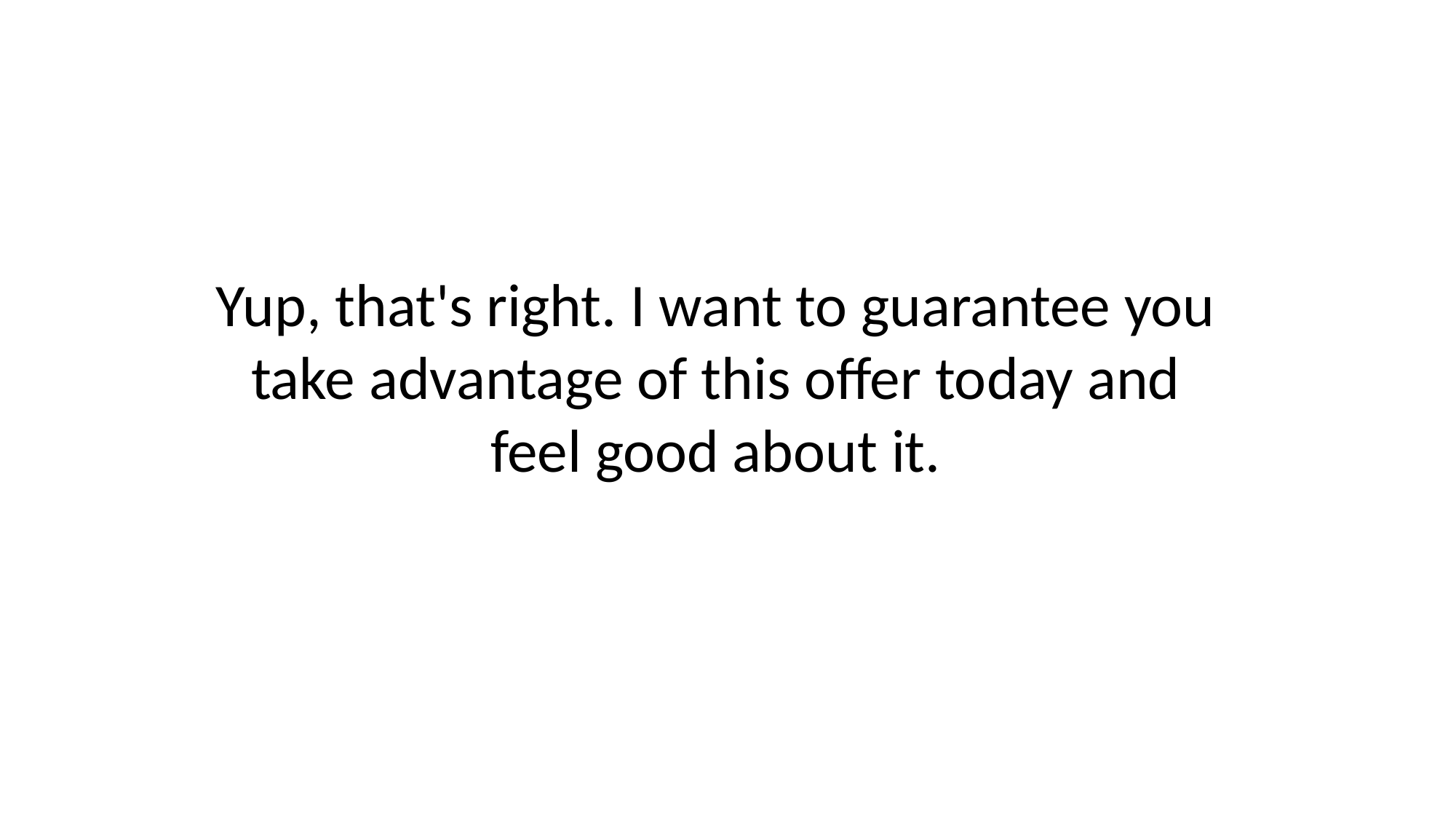

Yup, that's right. I want to guarantee you take advantage of this offer today and feel good about it.